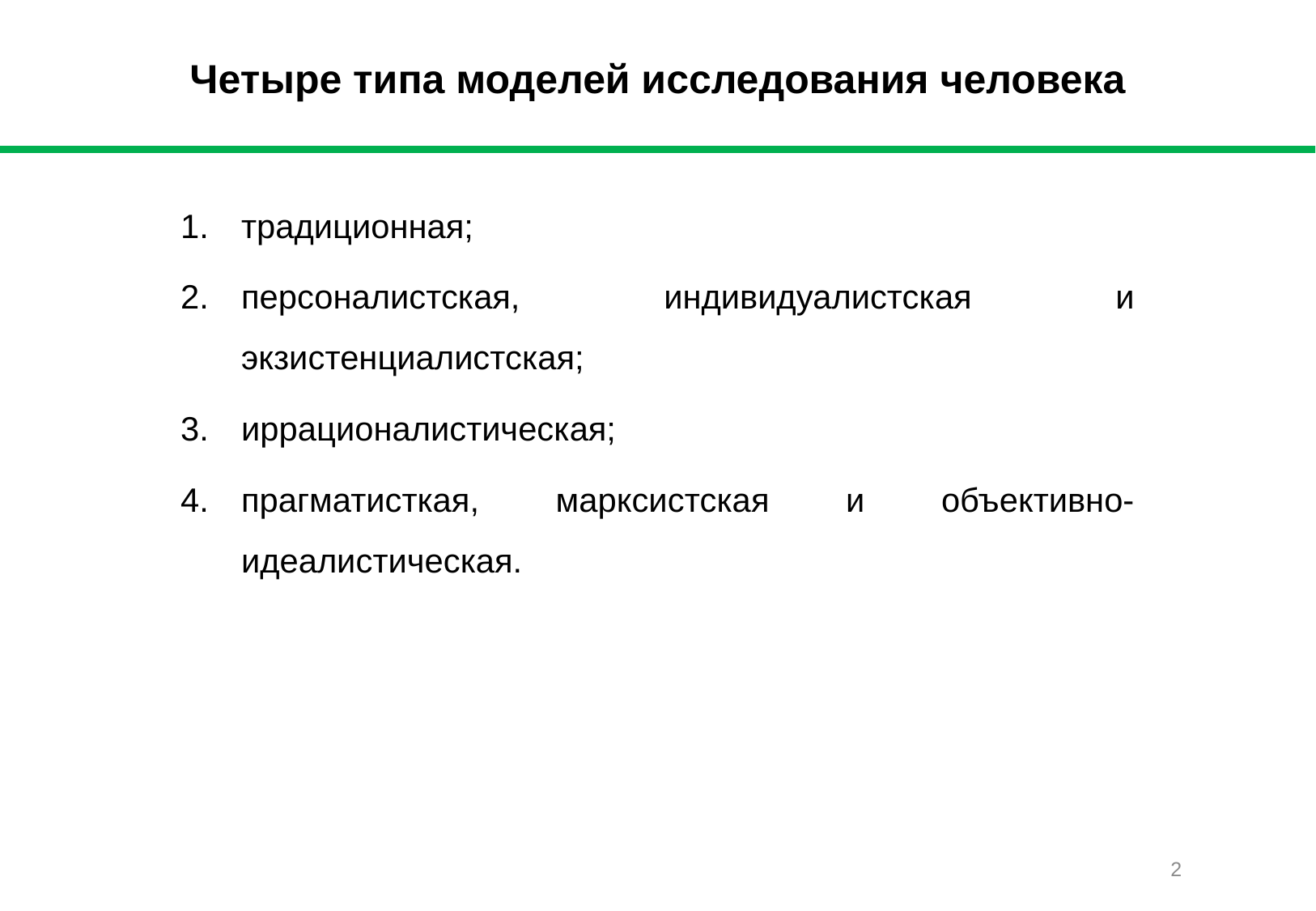

# Четыре типа моделей исследования человека
традиционная;
персоналистская, индивидуалистская и экзистенциалистская;
иррационалистическая;
прагматисткая, марксистская и объективно-идеалистическая.
2